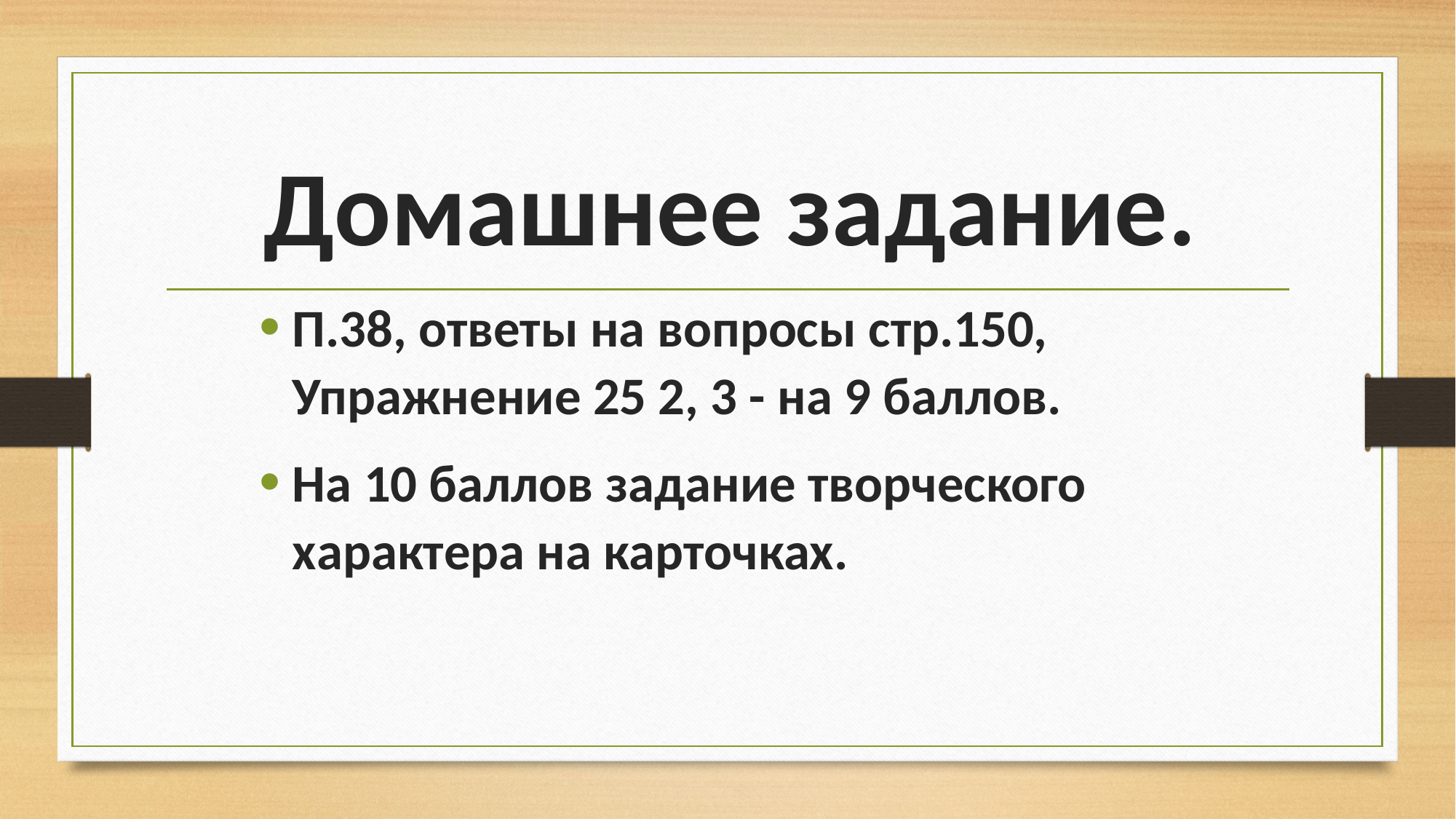

#
 Домашнее задание.
П.38, ответы на вопросы стр.150, Упражнение 25 2, 3 - на 9 баллов.
На 10 баллов задание творческого характера на карточках.